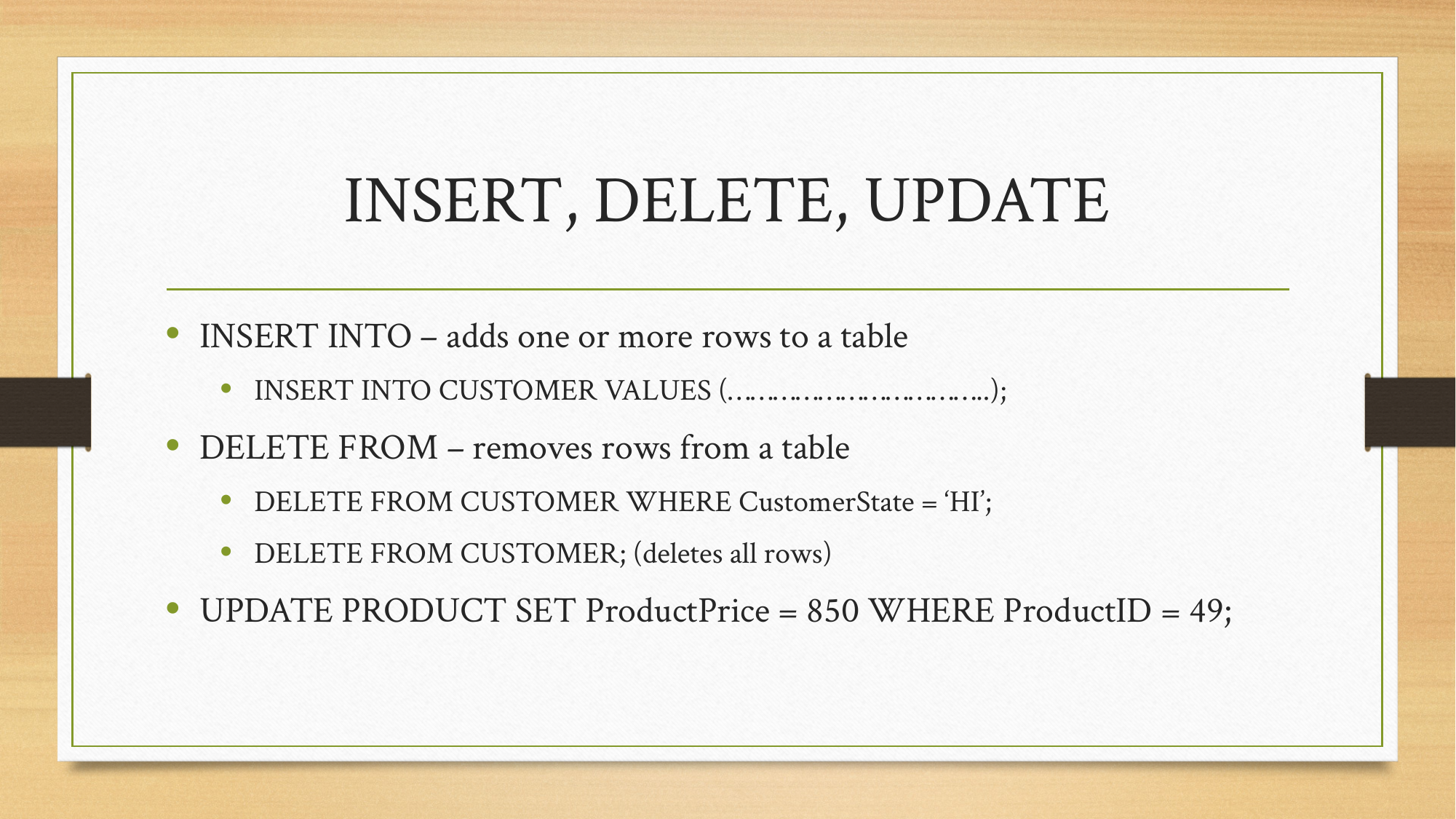

# INSERT, DELETE, UPDATE
INSERT INTO – adds one or more rows to a table
INSERT INTO CUSTOMER VALUES (……………………………..);
DELETE FROM – removes rows from a table
DELETE FROM CUSTOMER WHERE CustomerState = ‘HI’;
DELETE FROM CUSTOMER; (deletes all rows)
UPDATE PRODUCT SET ProductPrice = 850 WHERE ProductID = 49;